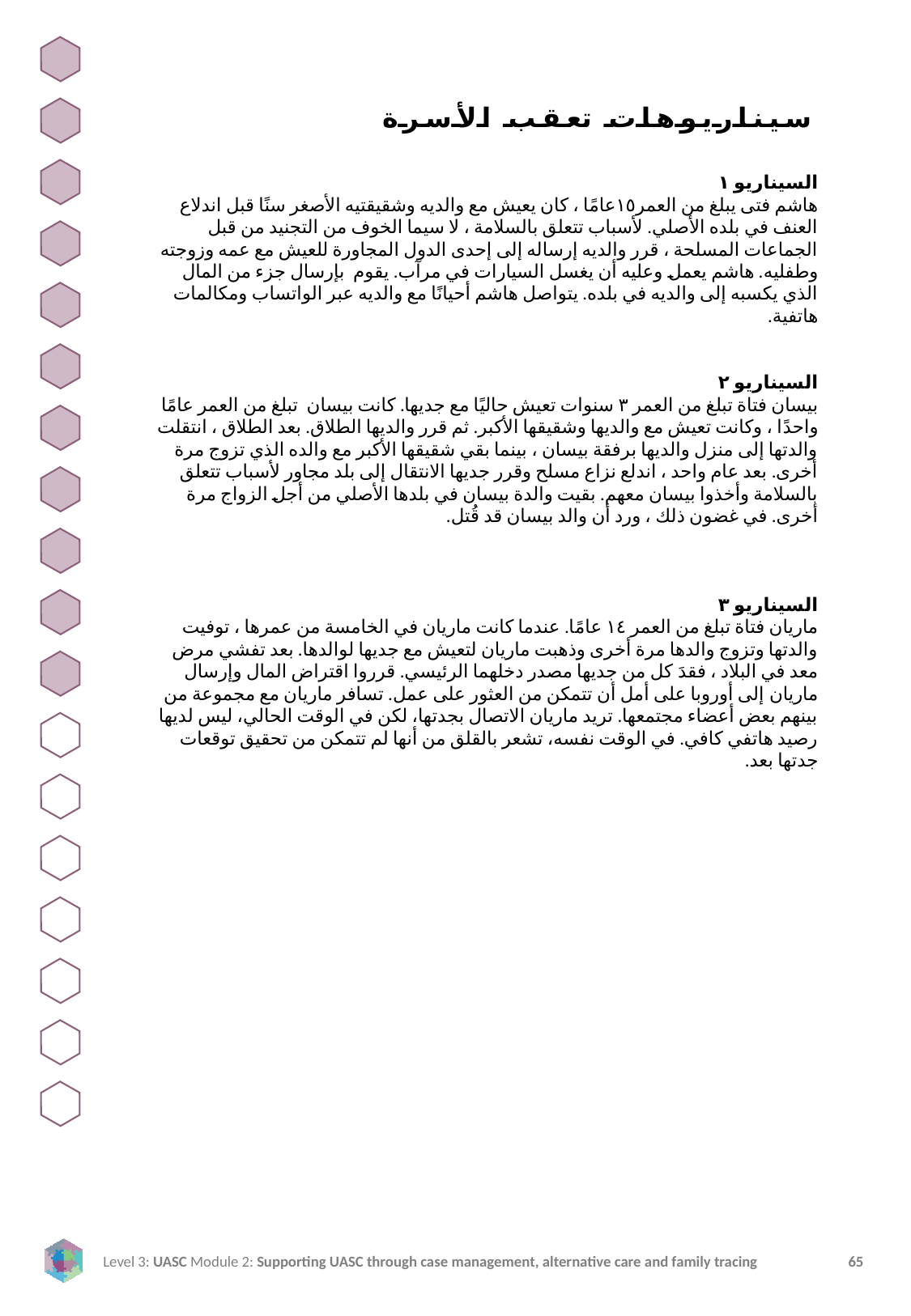

سيناريوهات تعقب الأسرة

السيناريو ١
هاشم فتى يبلغ من العمر١٥عامًا ، كان يعيش مع والديه وشقيقتيه الأصغر سنًا قبل اندلاع العنف في بلده الأصلي. لأسباب تتعلق بالسلامة ، لا سيما الخوف من التجنيد من قبل الجماعات المسلحة ، قرر والديه إرساله إلى إحدى الدول المجاورة للعيش مع عمه وزوجته وطفليه. هاشم يعمل وعليه أن يغسل السيارات في مرآب. يقوم  بإرسال جزء من المال الذي يكسبه إلى والديه في بلده. يتواصل هاشم أحيانًا مع والديه عبر الواتساب ومكالمات هاتفية.

السيناريو ٢
بيسان فتاة تبلغ من العمر ٣ سنوات تعيش حاليًا مع جديها. كانت بيسان  تبلغ من العمر عامًا واحدًا ، وكانت تعيش مع والديها وشقيقها الأكبر. ثم قرر والديها الطلاق. بعد الطلاق ، انتقلت والدتها إلى منزل والديها برفقة بيسان ، بينما بقي شقيقها الأكبر مع والده الذي تزوج مرة أخرى. بعد عام واحد ، اندلع نزاع مسلح وقرر جديها الانتقال إلى بلد مجاور لأسباب تتعلق بالسلامة وأخذوا بيسان معهم. بقيت والدة بيسان في بلدها الأصلي من أجل الزواج مرة أخرى. في غضون ذلك ، ورد أن والد بيسان قد قُتل.

السيناريو ٣
ماريان فتاة تبلغ من العمر ١٤ عامًا. عندما كانت ماريان في الخامسة من عمرها ، توفيت والدتها وتزوج والدها مرة أخرى وذهبت ماريان لتعيش مع جديها لوالدها. بعد تفشي مرض معد في البلاد ، فقدَ كل من جديها مصدر دخلهما الرئيسي. قرروا اقتراض المال وإرسال ماريان إلى أوروبا على أمل أن تتمكن من العثور على عمل. تسافر ماريان مع مجموعة من بينهم بعض أعضاء مجتمعها. تريد ماريان الاتصال بجدتها، لكن في الوقت الحالي، ليس لديها رصيد هاتفي كافي. في الوقت نفسه، تشعر بالقلق من أنها لم تتمكن من تحقيق توقعات جدتها بعد.